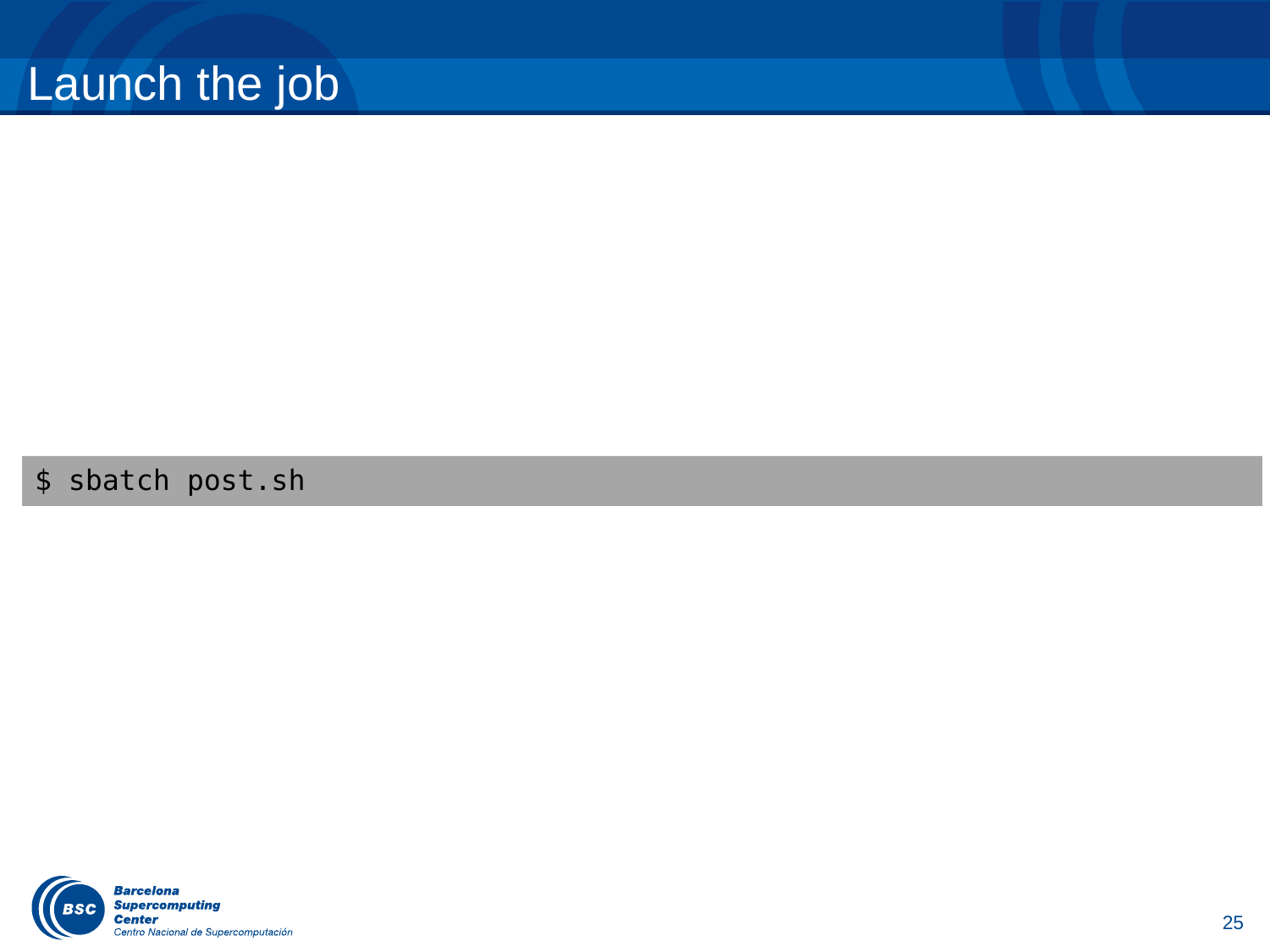

# Launch the job
$ sbatch post.sh

25